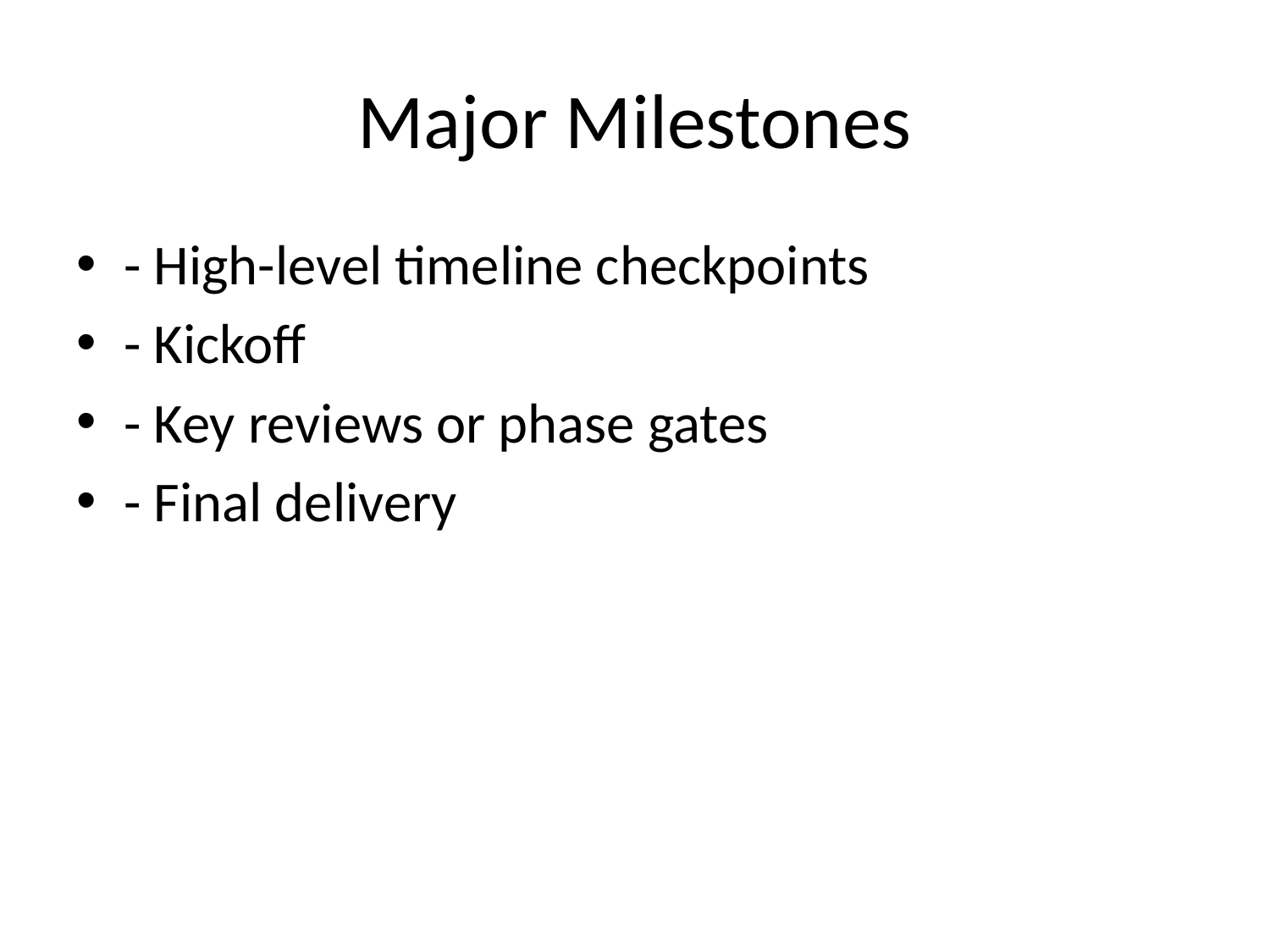

# Major Milestones
- High-level timeline checkpoints
- Kickoff
- Key reviews or phase gates
- Final delivery